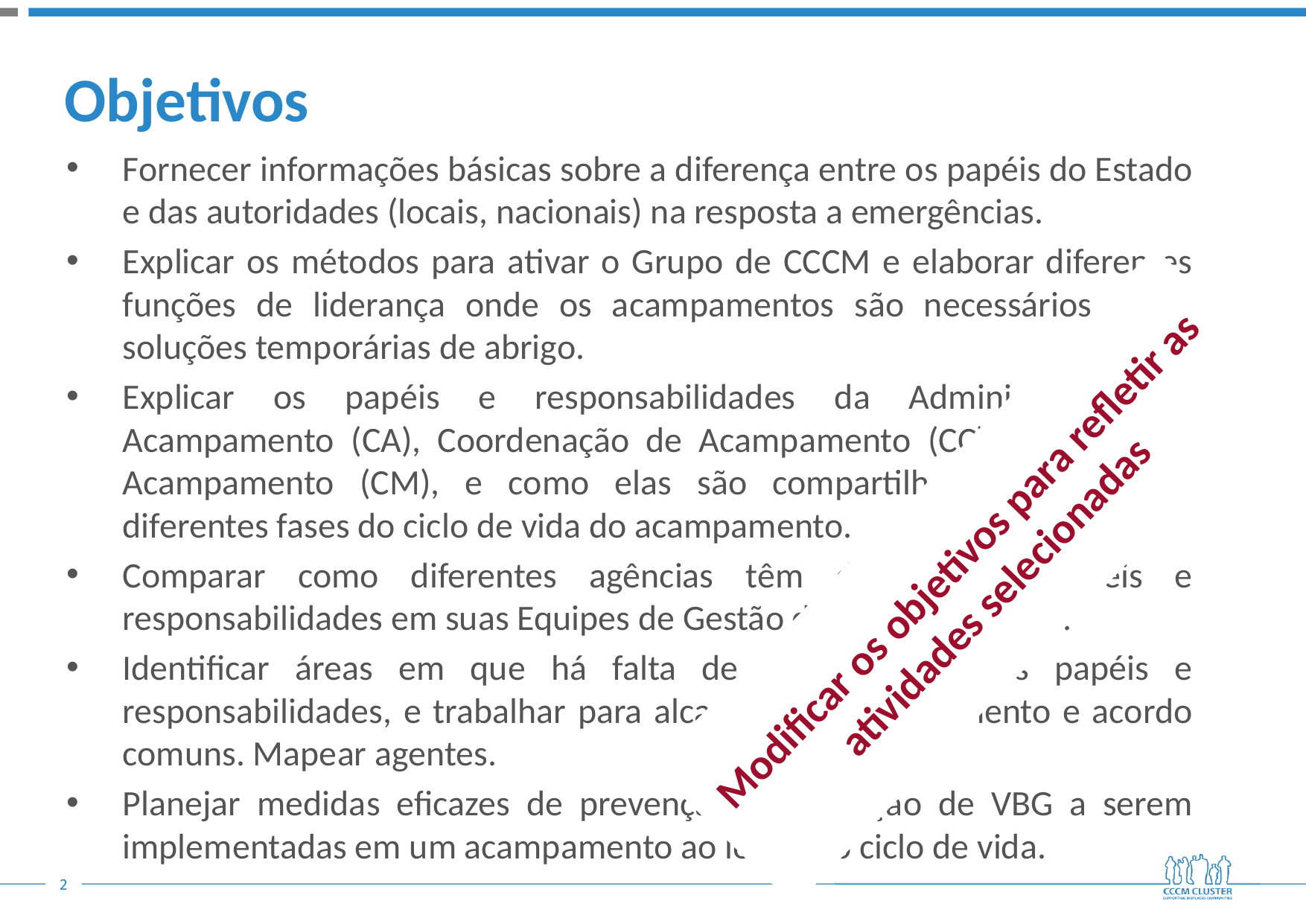

# Objetivos
Fornecer informações básicas sobre a diferença entre os papéis do Estado e das autoridades (locais, nacionais) na resposta a emergências.
Explicar os métodos para ativar o Grupo de CCCM e elaborar diferentes funções de liderança onde os acampamentos são necessários como soluções temporárias de abrigo.
Explicar os papéis e responsabilidades da Administração de Acampamento (CA), Coordenação de Acampamento (CC) e Gestão de Acampamento (CM), e como elas são compartilhadas durante as diferentes fases do ciclo de vida do acampamento.
Comparar como diferentes agências têm dividido os papéis e responsabilidades em suas Equipes de Gestão de Acampamentos.
Identificar áreas em que há falta de clareza sobre os papéis e responsabilidades, e trabalhar para alcançar um entendimento e acordo comuns. Mapear agentes.
Planejar medidas eficazes de prevenção e mitigação de VBG a serem implementadas em um acampamento ao longo do ciclo de vida.
Modificar os objetivos para refletir as atividades selecionadas